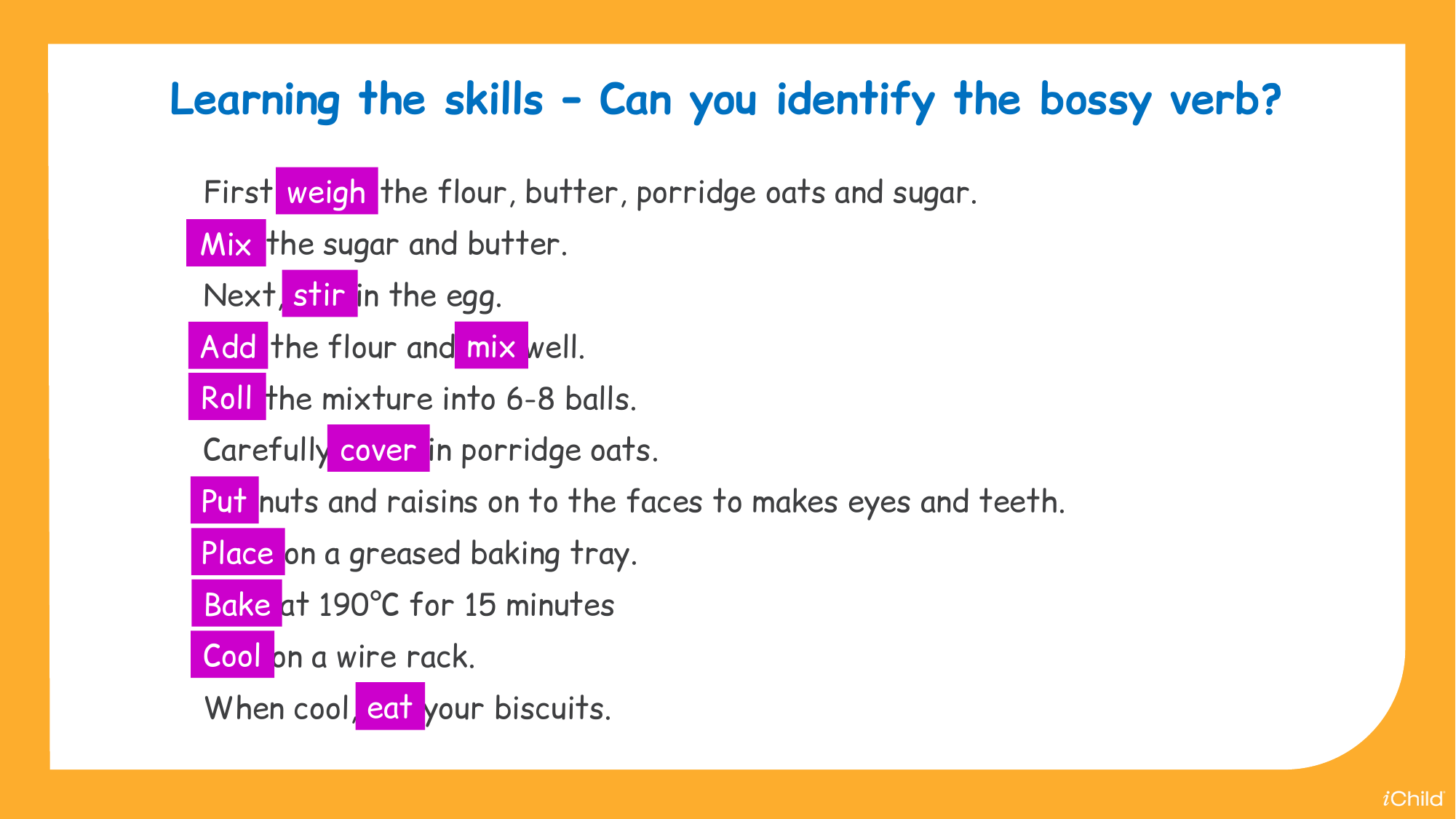

Learning the skills – Can you identify the bossy verb?
First, weigh the flour, butter, porridge oats and sugar.
Mix the sugar and butter.
Next, stir in the egg.
Add the flour and mix well.
Roll the mixture into 6-8 balls.
Carefully cover in porridge oats.
Put nuts and raisins on to the faces to makes eyes and teeth.
Place on a greased baking tray.
Bake at 190°C for 15 minutes
Cool on a wire rack.
When cool, eat your biscuits.
weigh
Mix
stir
mix
Add
Roll
cover
Put
Place
Bake
Cool
eat